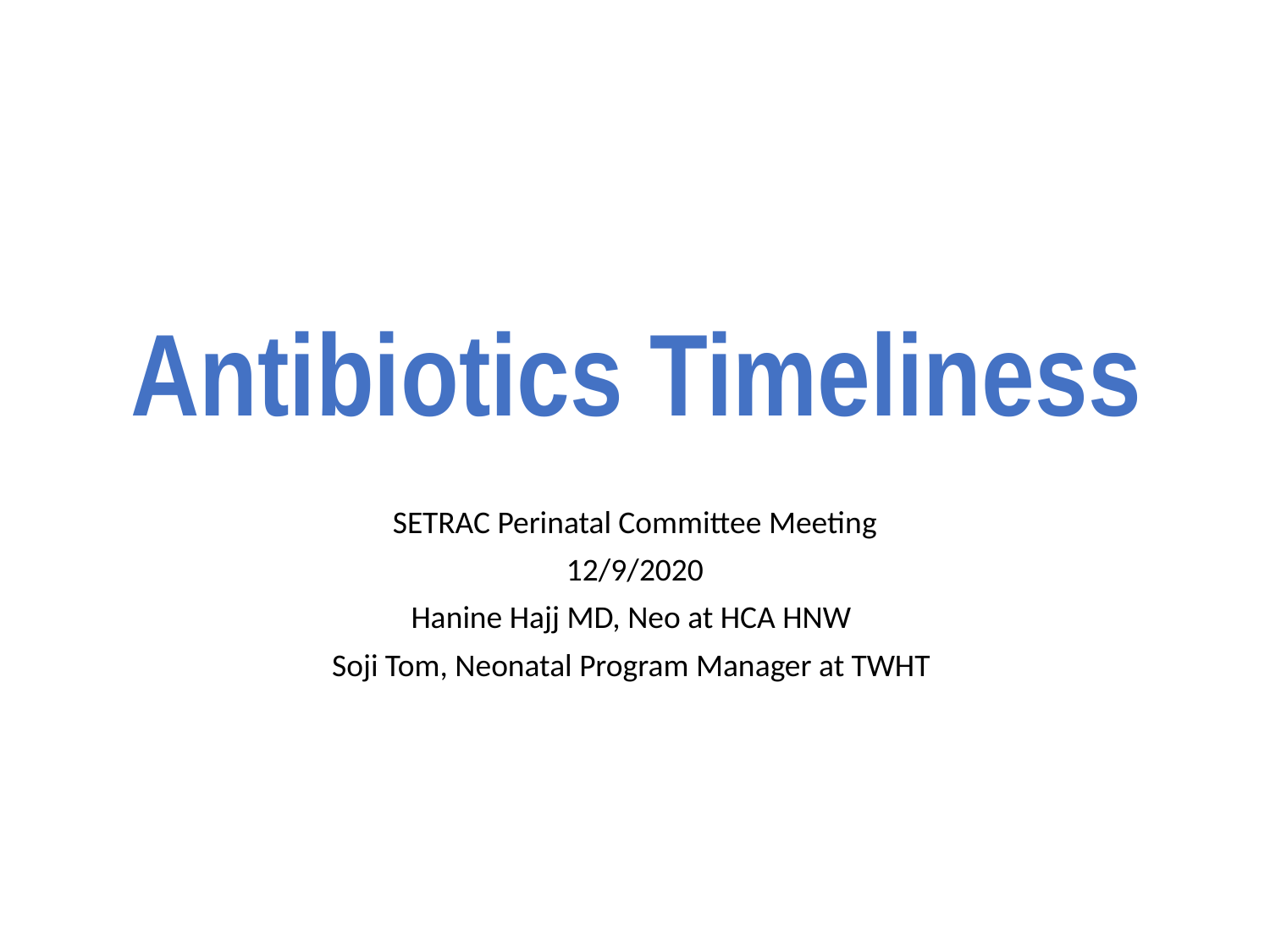

Antibiotics Timeliness
SETRAC Perinatal Committee Meeting
12/9/2020
Hanine Hajj MD, Neo at HCA HNW
Soji Tom, Neonatal Program Manager at TWHT